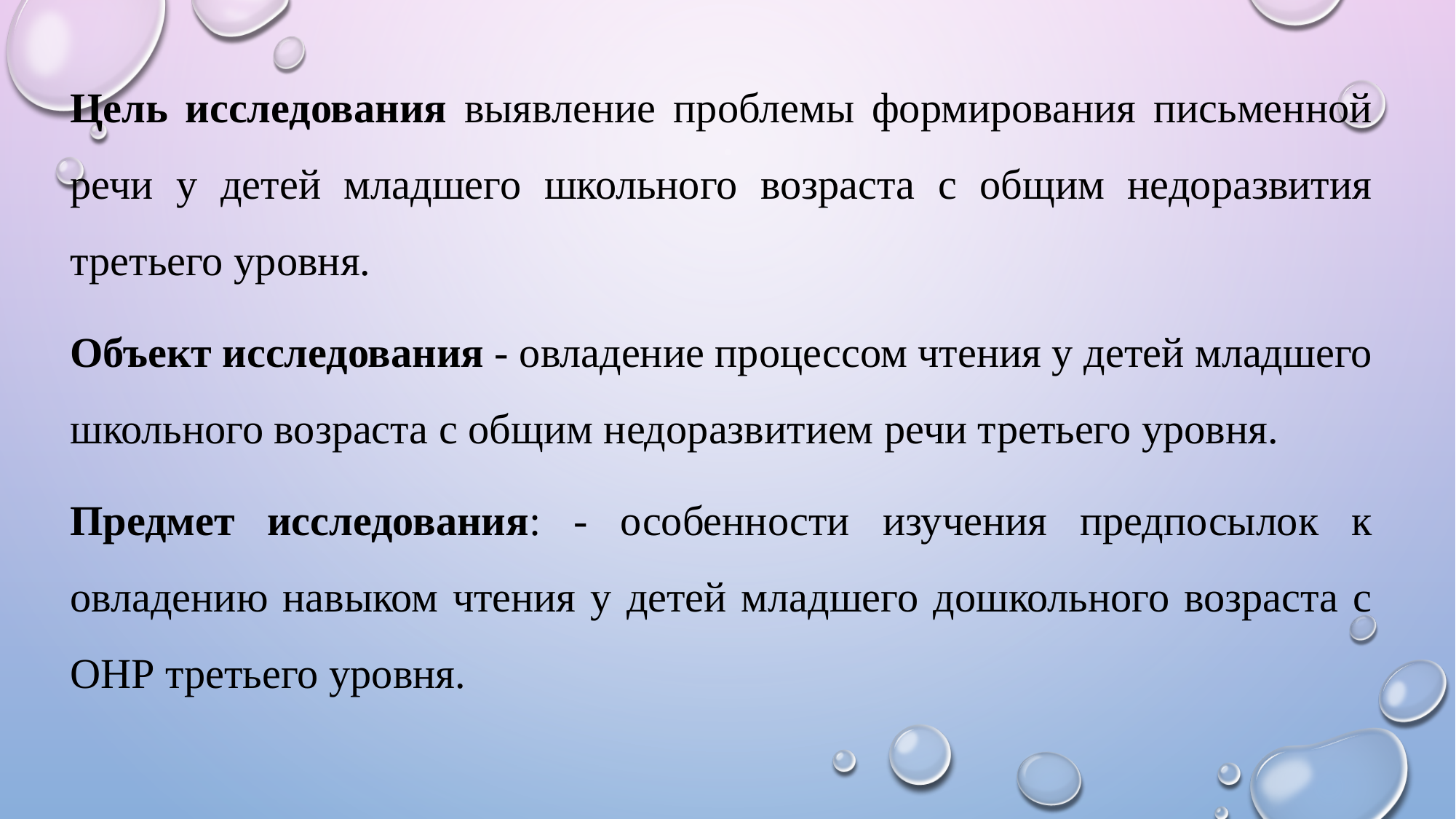

Цель исследования выявление проблемы формирования письменной речи у детей младшего школьного возраста с общим недоразвития третьего уровня.
Объект исследования - овладение процессом чтения у детей младшего школьного возраста с общим недоразвитием речи третьего уровня.
Предмет исследования: - особенности изучения предпосылок к овладению навыком чтения у детей младшего дошкольного возраста с ОНР третьего уровня.